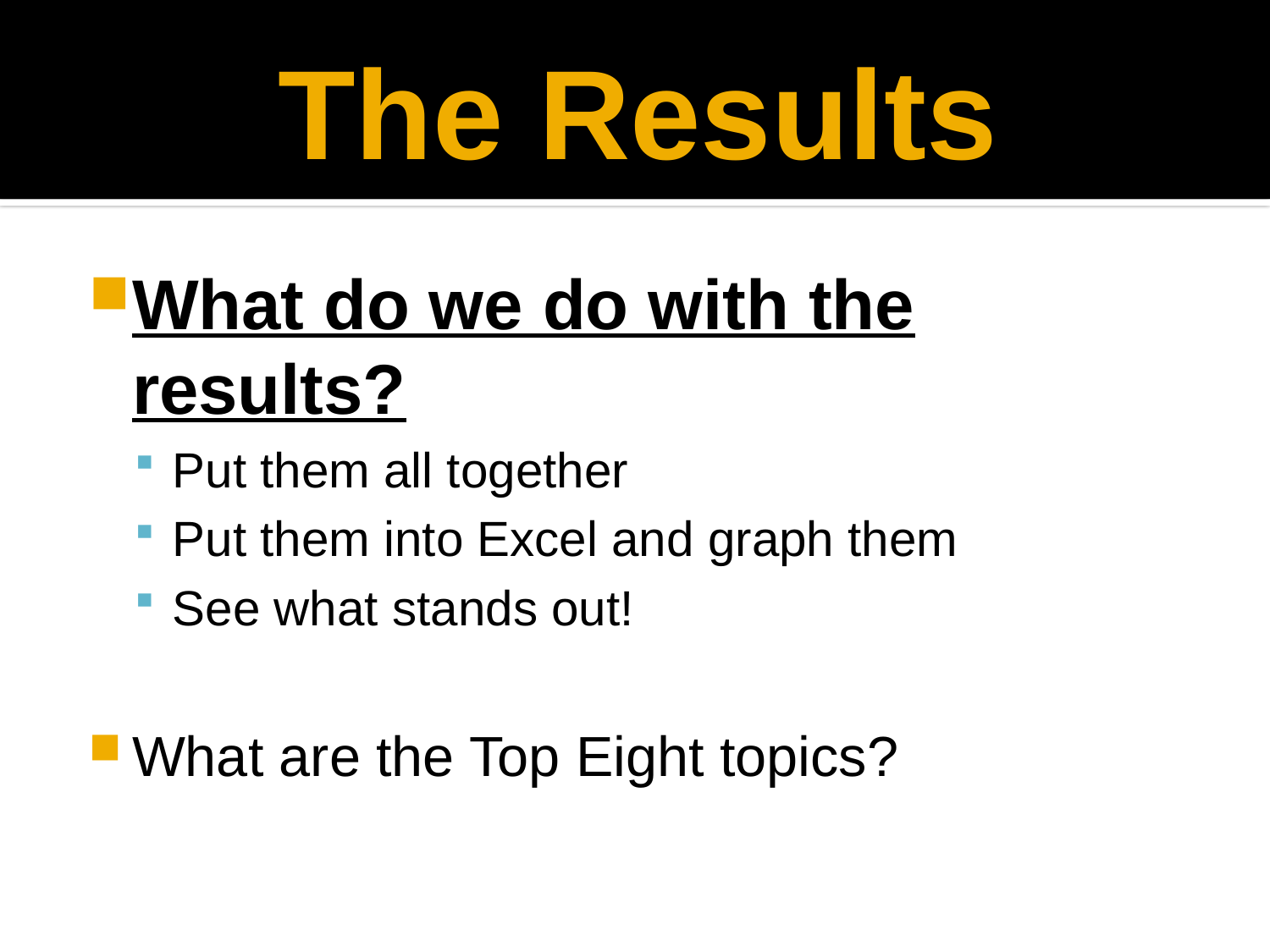

# The Results
What do we do with the results?
Put them all together
Put them into Excel and graph them
See what stands out!

What are the Top Eight topics?